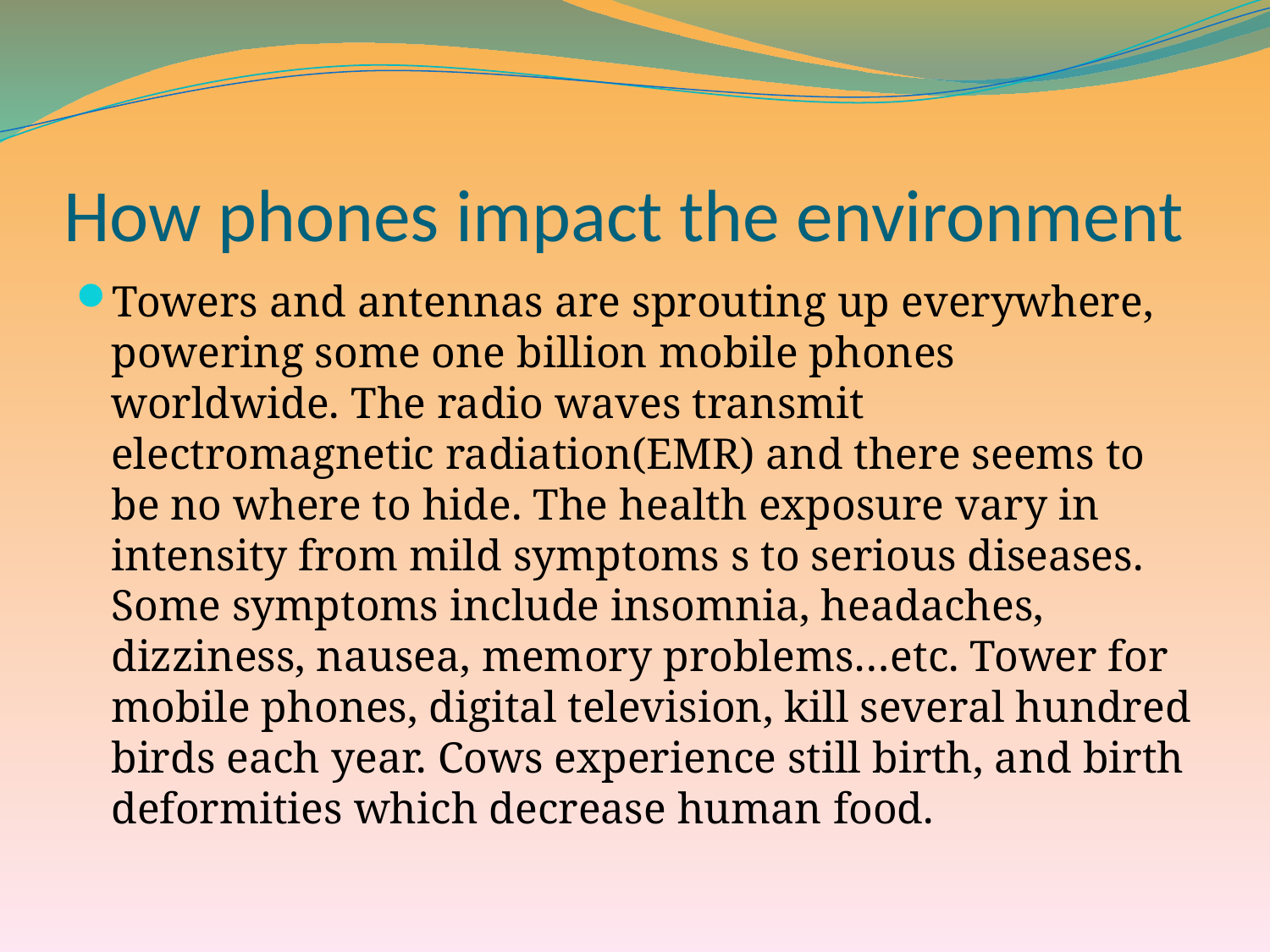

# How phones impact the environment
Towers and antennas are sprouting up everywhere, powering some one billion mobile phones worldwide. The radio waves transmit electromagnetic radiation(EMR) and there seems to be no where to hide. The health exposure vary in intensity from mild symptoms s to serious diseases. Some symptoms include insomnia, headaches, dizziness, nausea, memory problems…etc. Tower for mobile phones, digital television, kill several hundred birds each year. Cows experience still birth, and birth deformities which decrease human food.